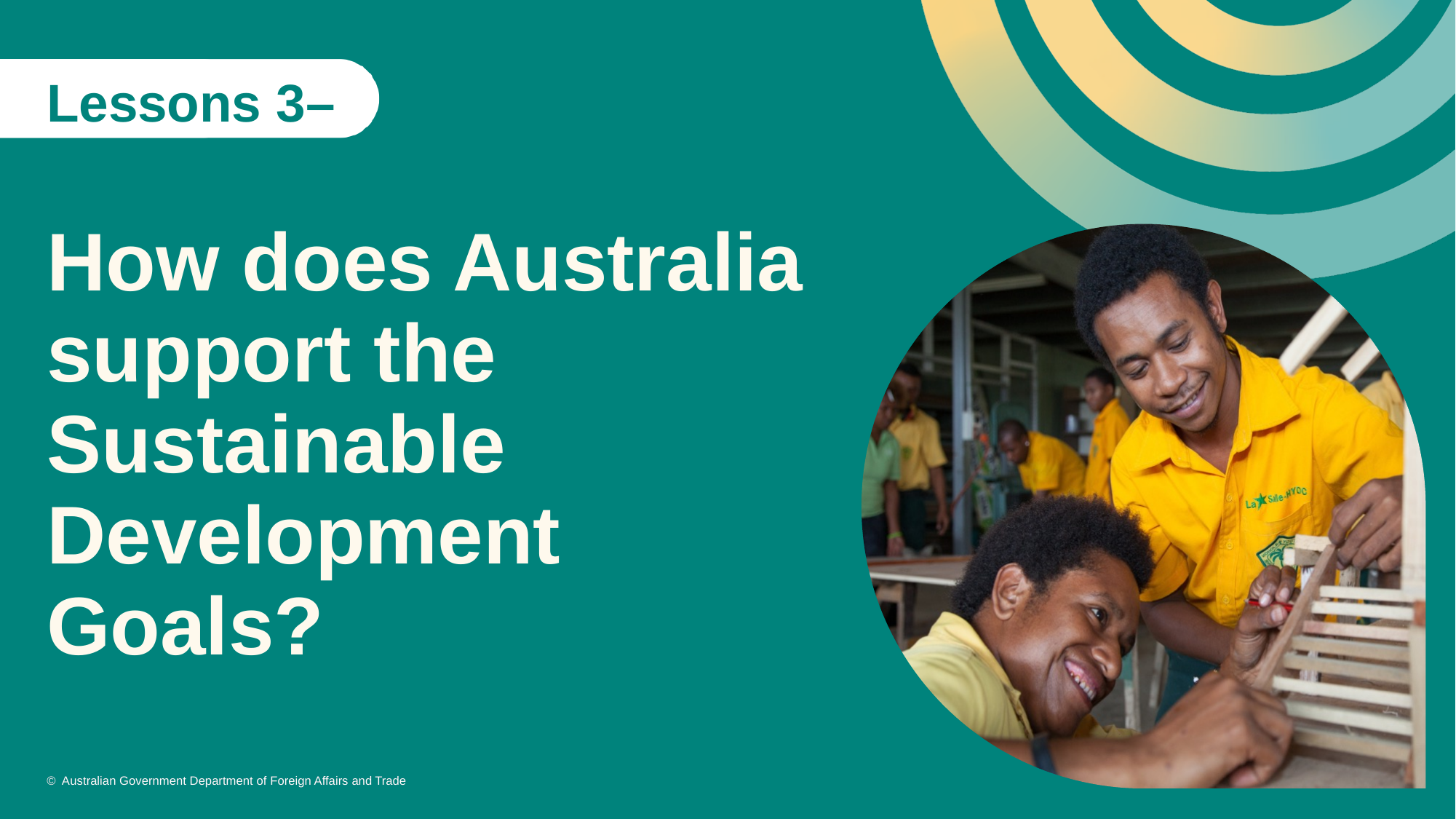

Lessons 3–4
# How does Australia support the Sustainable Development Goals?